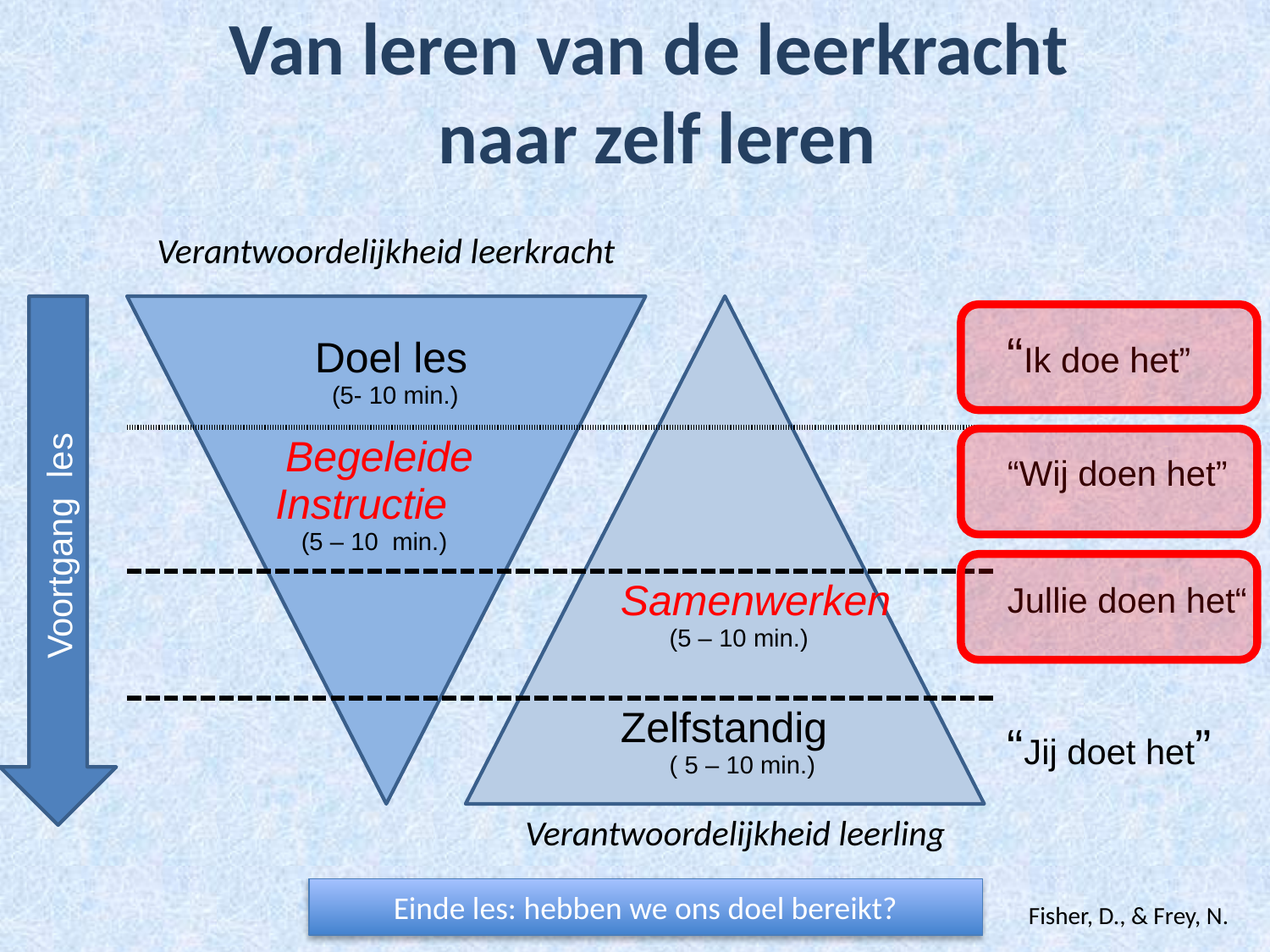

# Van leren van de leerkracht naar zelf leren
Verantwoordelijkheid leerkracht
Voortgang  les

| Doel les (5- 10 min.) |  |
| --- | --- |
| Begeleide Instructie (5 – 10 min.) |  |
|  | Samenwerken (5 – 10 min.) |
|  | Zelfstandig ( 5 – 10 min.) |

“Ik doe het”

“Wij doen het”

Jullie doen het“
“Jij doet het”
Verantwoordelijkheid leerling
Einde les: hebben we ons doel bereikt?
Fisher, D., & Frey, N.